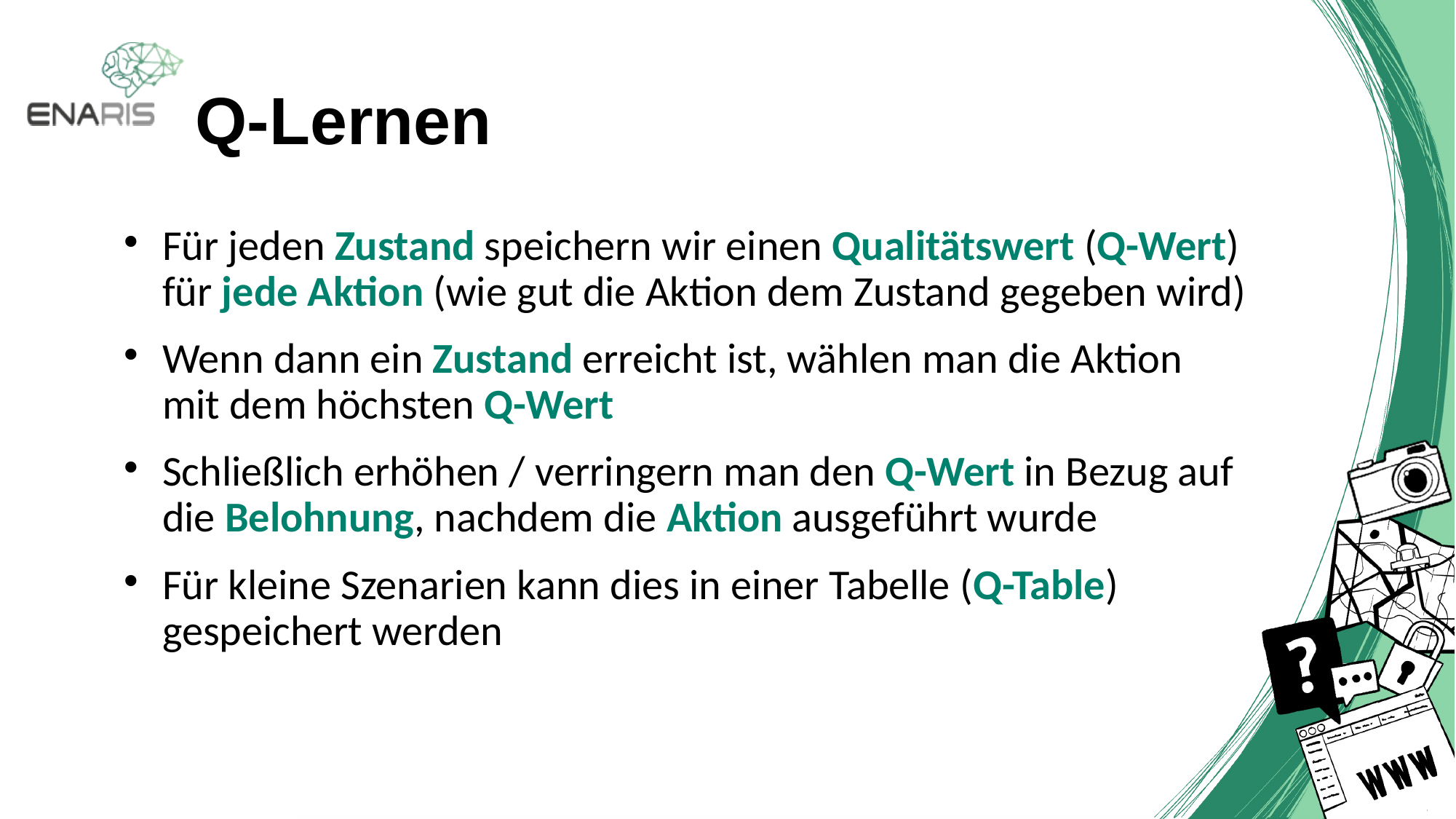

# Q-Lernen
Für jeden Zustand speichern wir einen Qualitätswert (Q-Wert) für jede Aktion (wie gut die Aktion dem Zustand gegeben wird)
Wenn dann ein Zustand erreicht ist, wählen man die Aktion mit dem höchsten Q-Wert
Schließlich erhöhen / verringern man den Q-Wert in Bezug auf die Belohnung, nachdem die Aktion ausgeführt wurde
Für kleine Szenarien kann dies in einer Tabelle (Q-Table) gespeichert werden